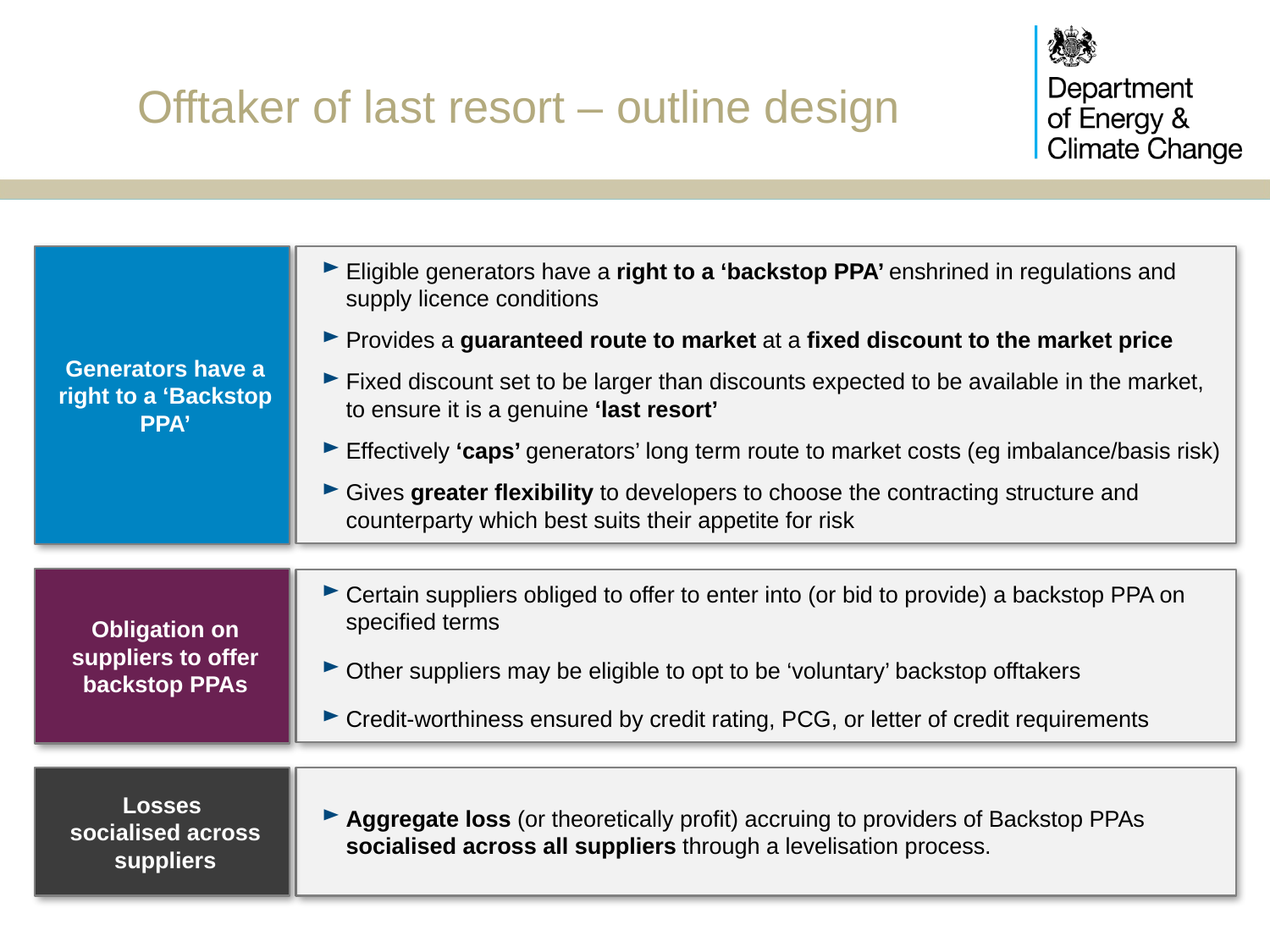

# Offtaker of last resort – outline design
Generators have a right to a ‘Backstop PPA’
Eligible generators have a right to a ‘backstop PPA’ enshrined in regulations and supply licence conditions
Provides a guaranteed route to market at a fixed discount to the market price
Fixed discount set to be larger than discounts expected to be available in the market, to ensure it is a genuine ‘last resort’
Effectively ‘caps’ generators’ long term route to market costs (eg imbalance/basis risk)
Gives greater flexibility to developers to choose the contracting structure and counterparty which best suits their appetite for risk
Obligation on suppliers to offer backstop PPAs
Certain suppliers obliged to offer to enter into (or bid to provide) a backstop PPA on specified terms
Other suppliers may be eligible to opt to be ‘voluntary’ backstop offtakers
Credit-worthiness ensured by credit rating, PCG, or letter of credit requirements
Losses
socialised across suppliers
Aggregate loss (or theoretically profit) accruing to providers of Backstop PPAs socialised across all suppliers through a levelisation process.